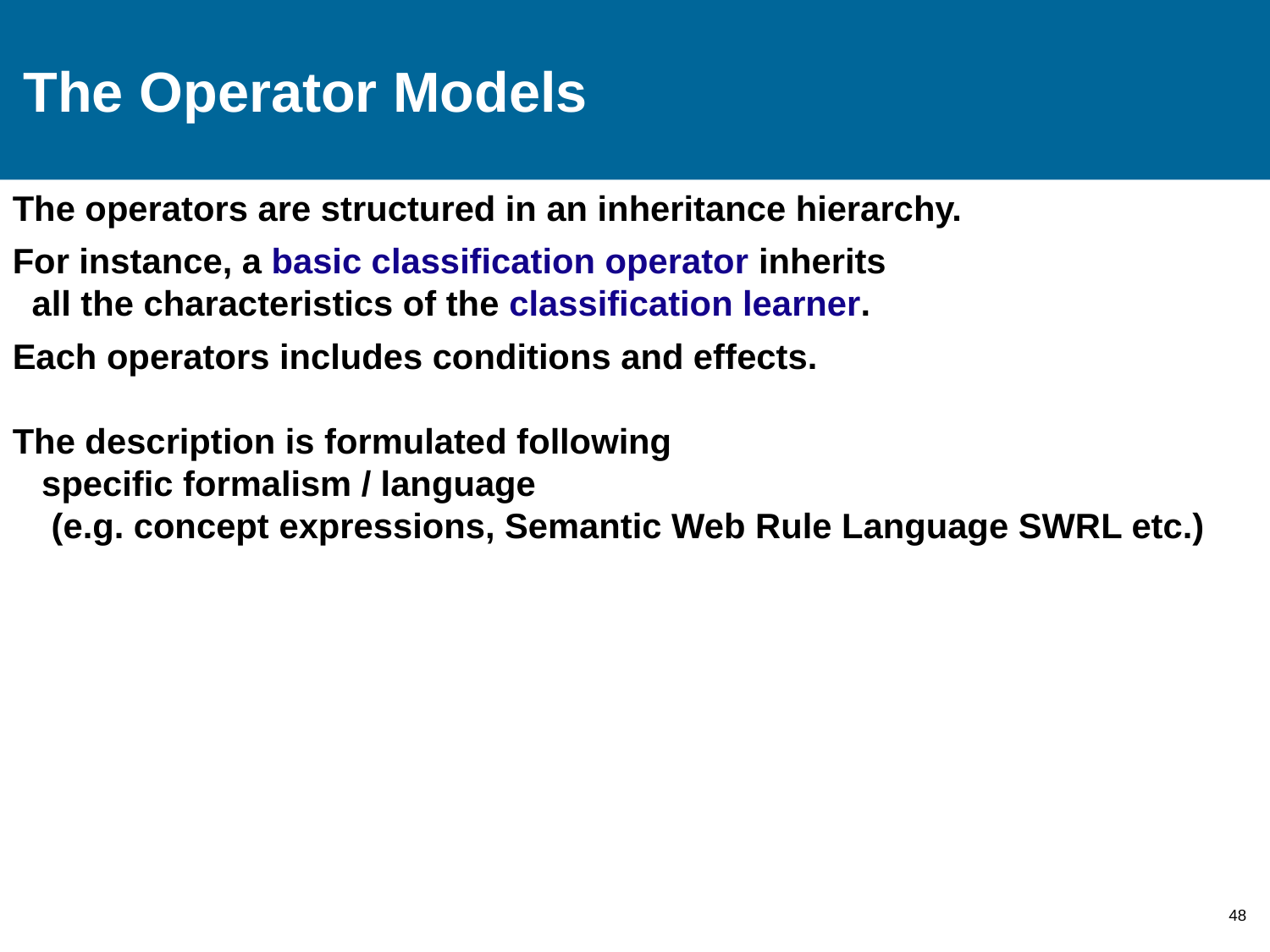

# The Operator Models
The operators are structured in an inheritance hierarchy.
For instance, a basic classification operator inherits
  all the characteristics of the classification learner.
Each operators includes conditions and effects.

The description is formulated following
   specific formalism / language
    (e.g. concept expressions, Semantic Web Rule Language SWRL etc.)
48